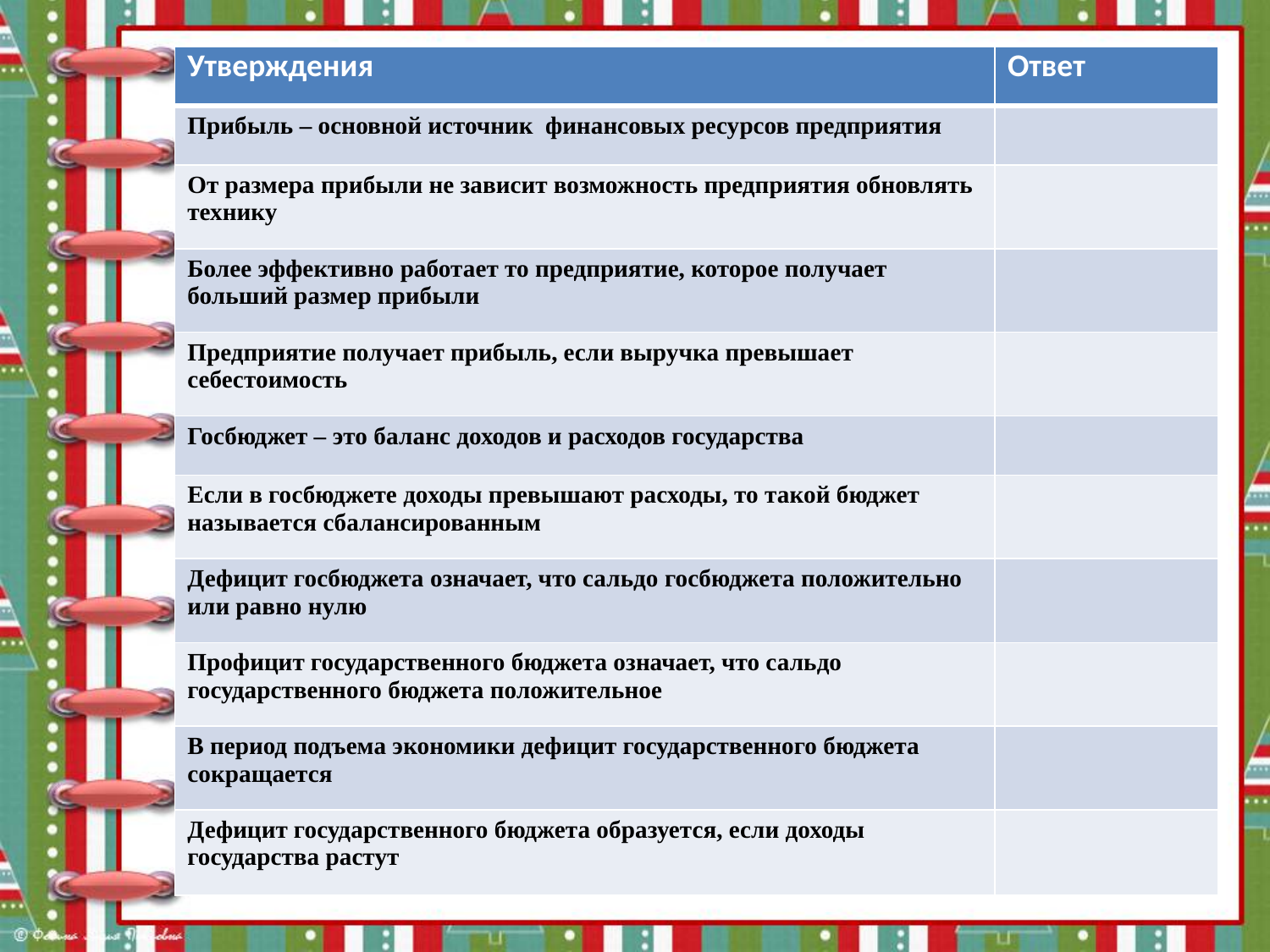

| Утверждения | Ответ |
| --- | --- |
| Прибыль – основной источник финансовых ресурсов предприятия |  |
| От размера прибыли не зависит возможность предприятия обновлять технику |  |
| Более эффективно работает то предприятие, которое получает больший размер прибыли |  |
| Предприятие получает прибыль, если выручка превышает себестоимость |  |
| Госбюджет – это баланс доходов и расходов государства |  |
| Если в госбюджете доходы превышают расходы, то такой бюджет называется сбалансированным |  |
| Дефицит госбюджета означает, что сальдо госбюджета положительно или равно нулю |  |
| Профицит государственного бюджета означает, что сальдо государственного бюджета положительное |  |
| В период подъема экономики дефицит государственного бюджета сокращается |  |
| Дефицит государственного бюджета образуется, если доходы государства растут |  |